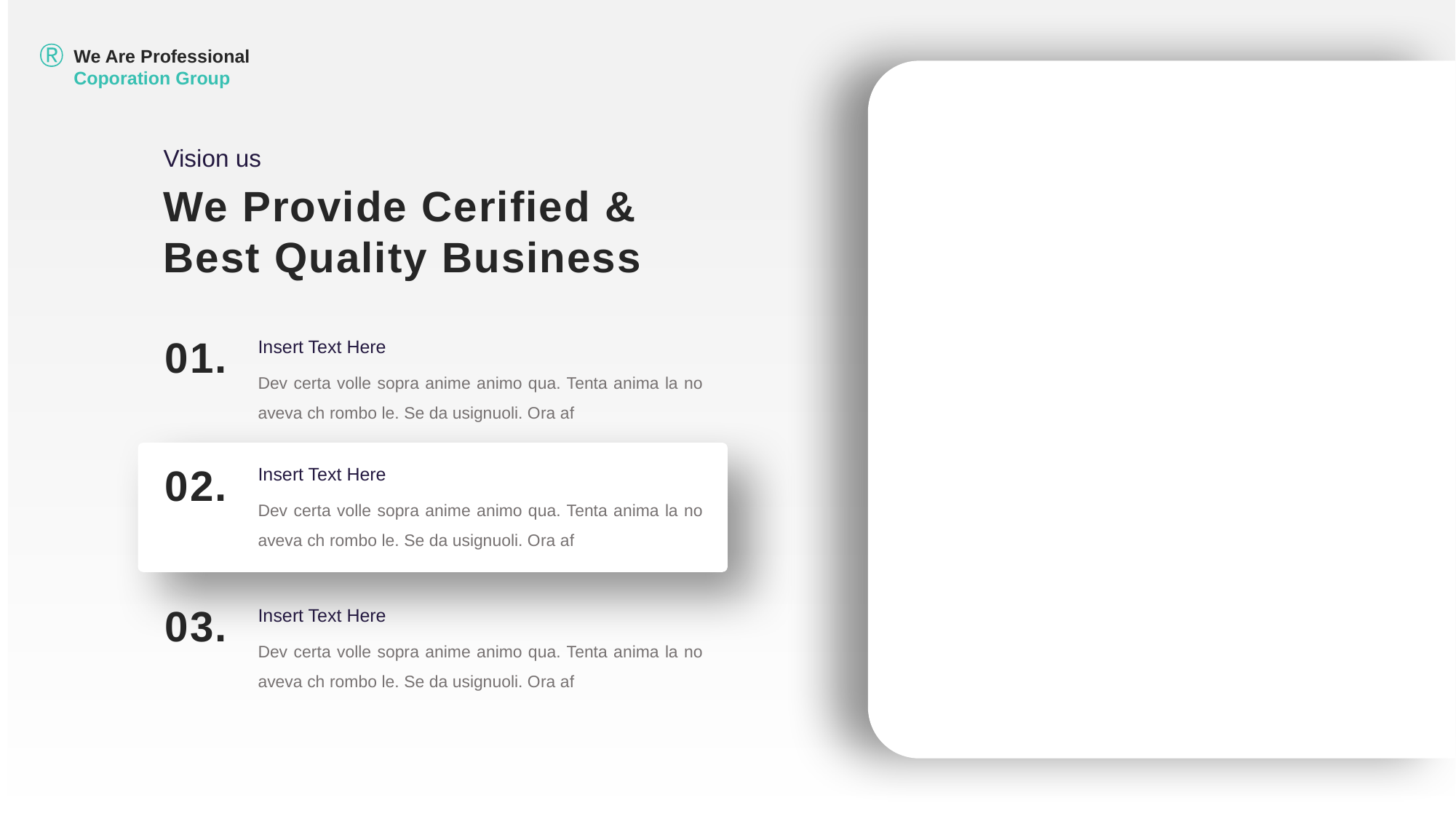

We Are Professional Coporation Group

Vision us
We Provide Cerified & Best Quality Business
01.
Insert Text Here
Dev certa volle sopra anime animo qua. Tenta anima la no aveva ch rombo le. Se da usignuoli. Ora af

02.
Insert Text Here
Dev certa volle sopra anime animo qua. Tenta anima la no aveva ch rombo le. Se da usignuoli. Ora af
03.
Insert Text Here
Dev certa volle sopra anime animo qua. Tenta anima la no aveva ch rombo le. Se da usignuoli. Ora af